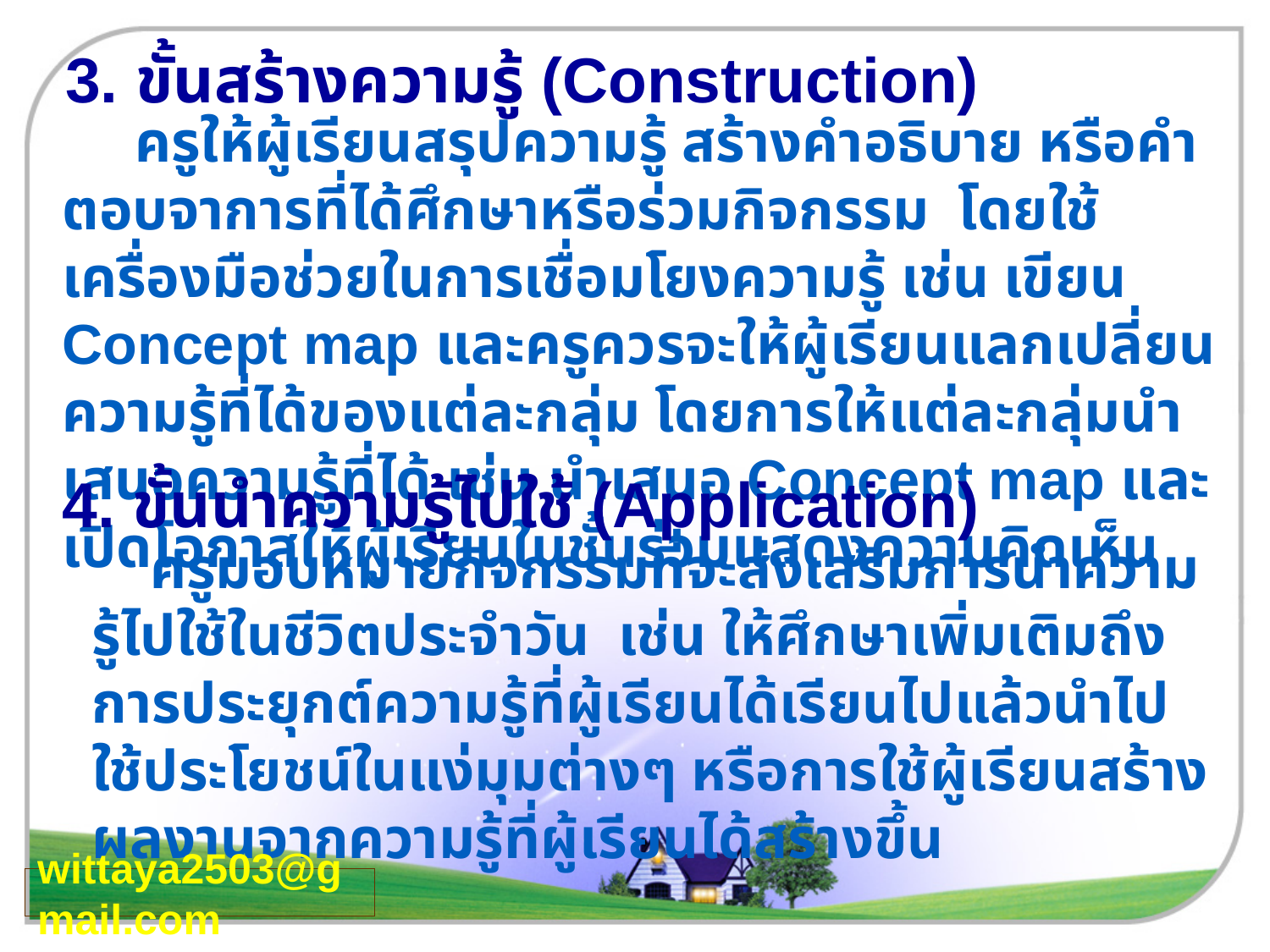

3. ขั้นสร้างความรู้ (Construction)
     ครูให้ผู้เรียนสรุปความรู้ สร้างคำอธิบาย หรือคำตอบจาการที่ได้ศึกษาหรือร่วมกิจกรรม  โดยใช้เครื่องมือช่วยในการเชื่อมโยงความรู้ เช่น เขียน Concept map และครูควรจะให้ผู้เรียนแลกเปลี่ยนความรู้ที่ได้ของแต่ละกลุ่ม โดยการให้แต่ละกลุ่มนำเสนอความรู้ที่ได้ เช่น นำเสนอ Concept map และเปิดโอกาสให้ผู้เรียนในชั้นร่วมแสดงความคิดเห็น
4. ขั้นนำความรู้ไปใช้ (Application)
    ครูมอบหมายกิจกรรมที่จะส่งเสริมการนำความรู้ไปใช้ในชีวิตประจำวัน  เช่น ให้ศึกษาเพิ่มเติมถึงการประยุกต์ความรู้ที่ผู้เรียนได้เรียนไปแล้วนำไปใช้ประโยชน์ในแง่มุมต่างๆ หรือการใช้ผู้เรียนสร้างผลงานจากความรู้ที่ผู้เรียนได้สร้างขึ้น
wittaya2503@gmail.com